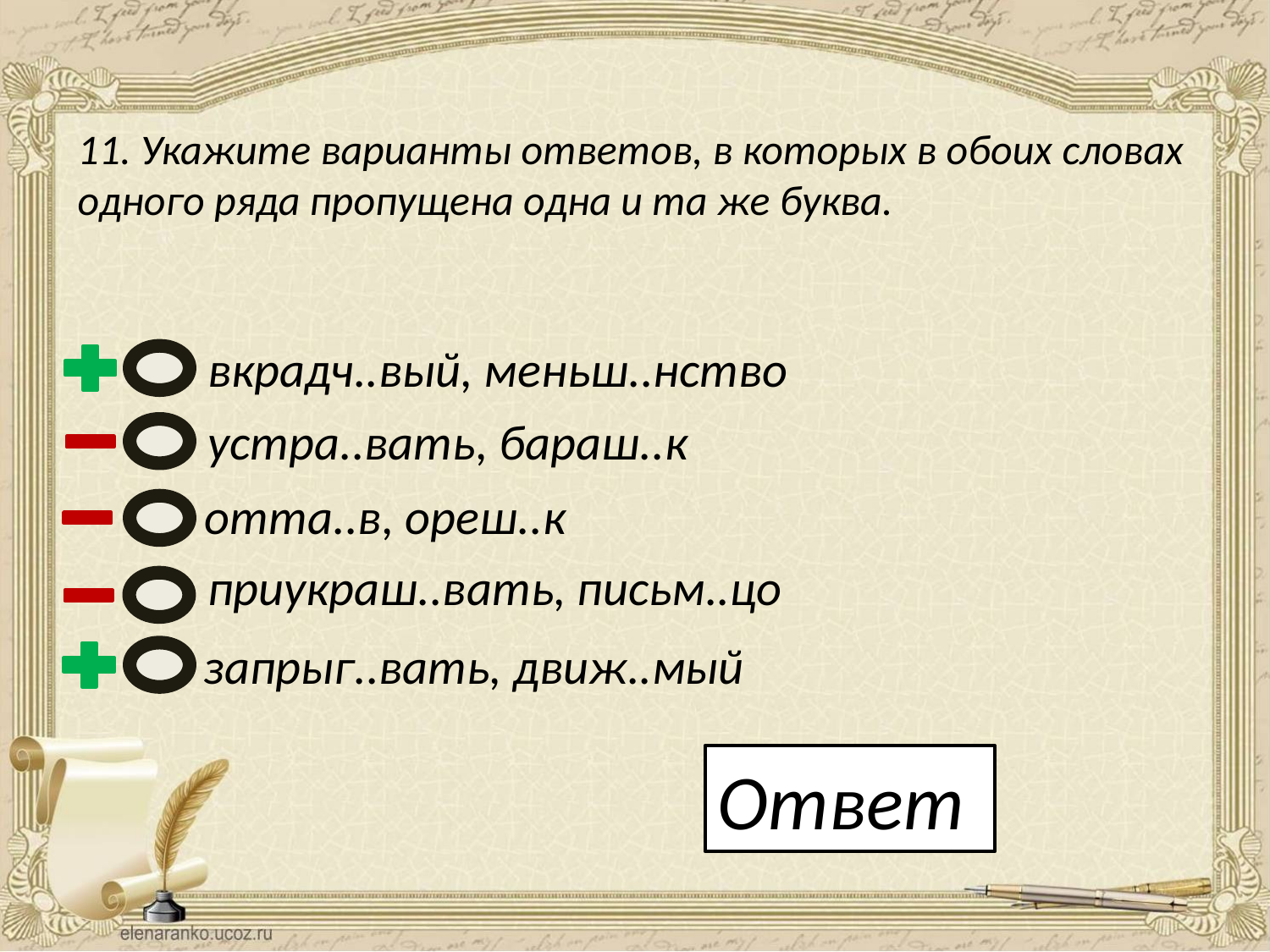

11. Укажите варианты ответов, в которых в обоих словах одного ряда пропущена одна и та же буква.
вкрадч..вый, меньш..нство

устра..вать, бараш..к

отта..в, ореш..к

приукраш..вать, письм..цо

запрыг..вать, движ..мый

Ответ